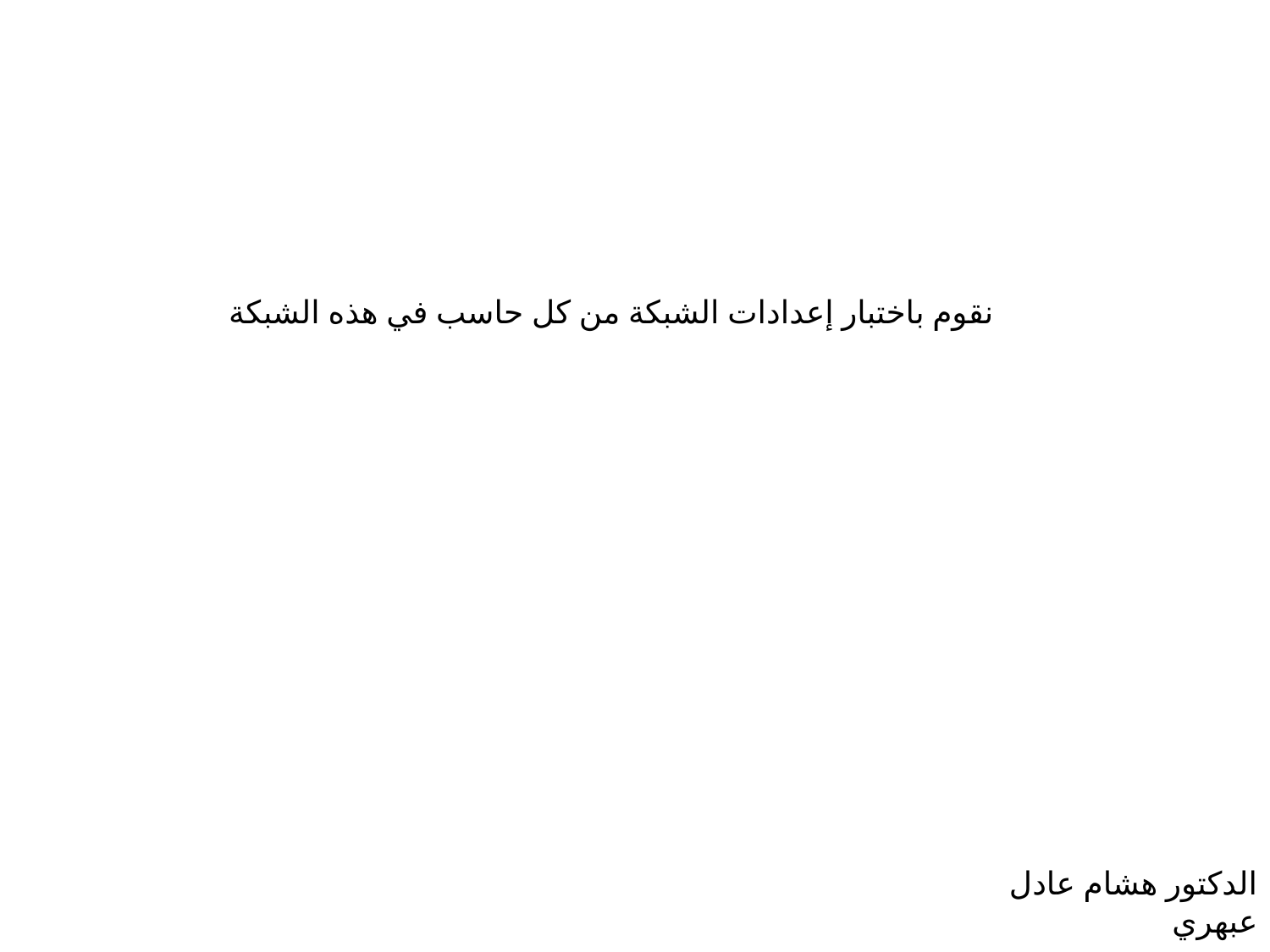

نقوم باختبار إعدادات الشبكة من كل حاسب في هذه الشبكة
الدكتور هشام عادل عبهري